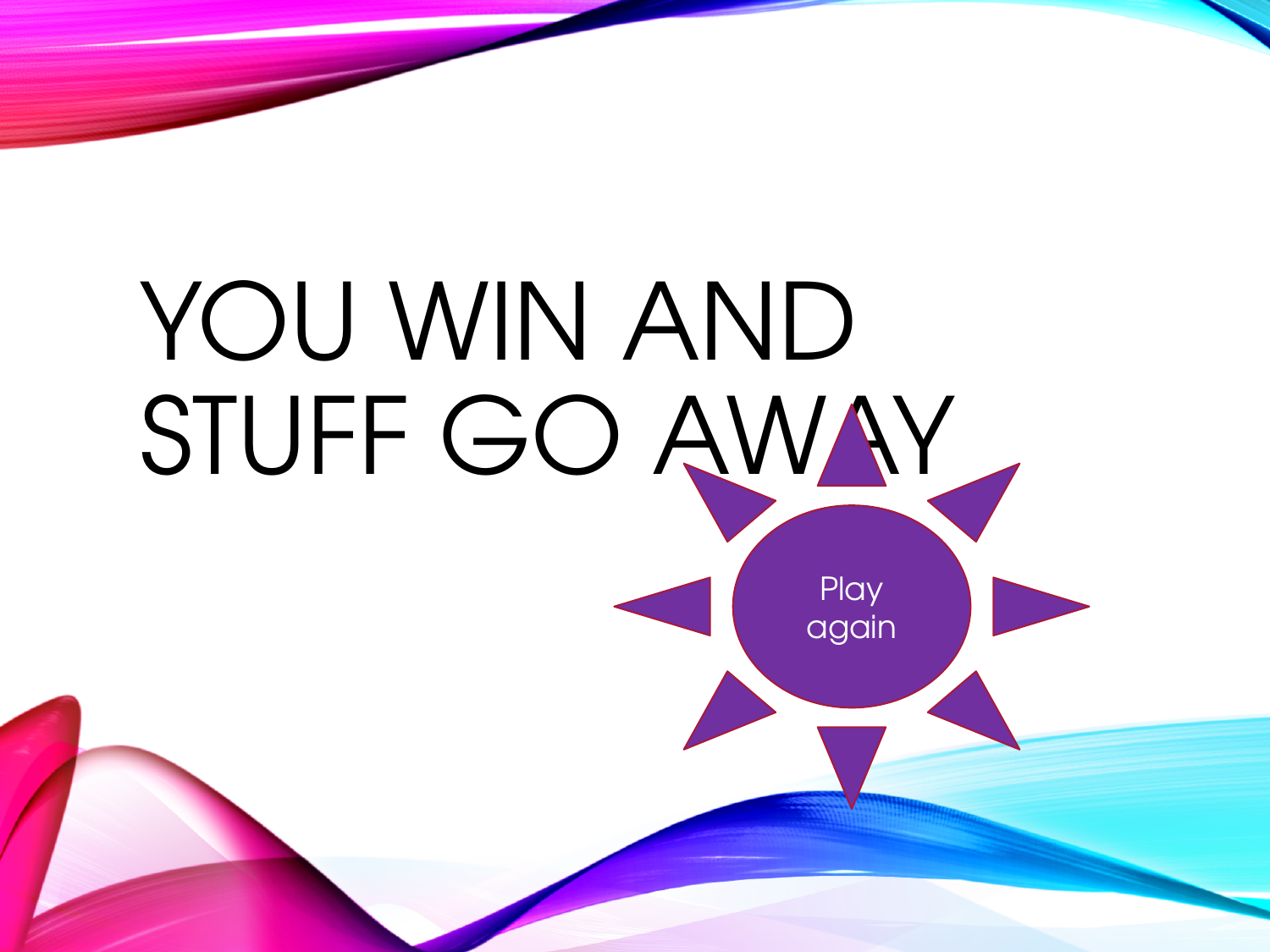

# You win and stuff go away
Play again